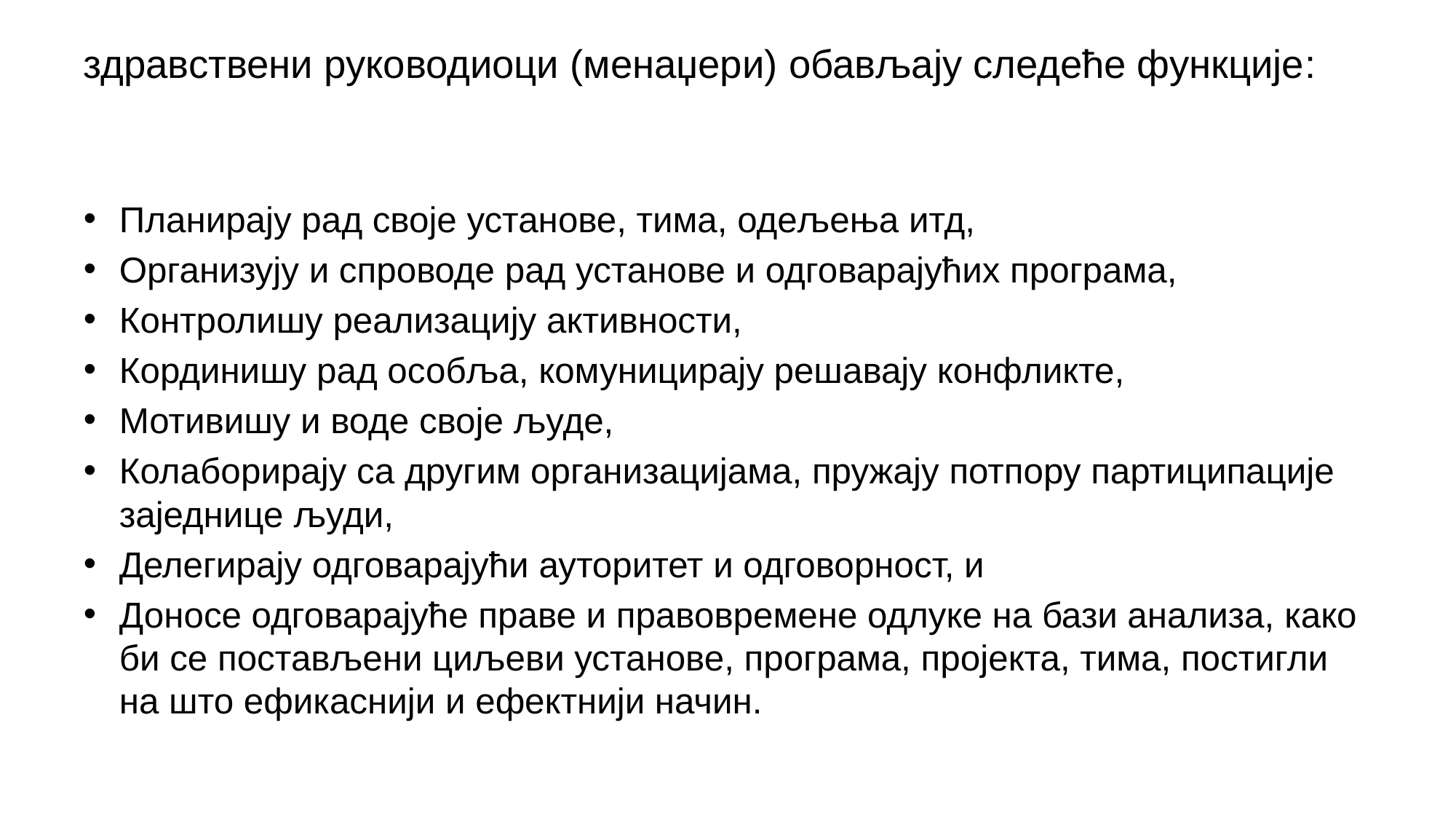

# здравствени руководиоци (менаџери) обављају следеће функције:
Планирају рад своје установе, тима, одељења итд,
Организују и спроводе рад установе и одговарајућих програма,
Контролишу реализацију активности,
Кординишу рад особља, комуницирају решавају конфликте,
Мотивишу и воде своје људе,
Колабoрирају са другим организацијама, пружају потпору партиципације заједнице људи,
Делегирају одговарајући ауторитет и одговорност, и
Доносе одговарајуће праве и правовремене одлуке на бази анализа, како би се постављени циљеви установе, програма, пројекта, тима, постигли на што ефикаснији и ефектнији начин.